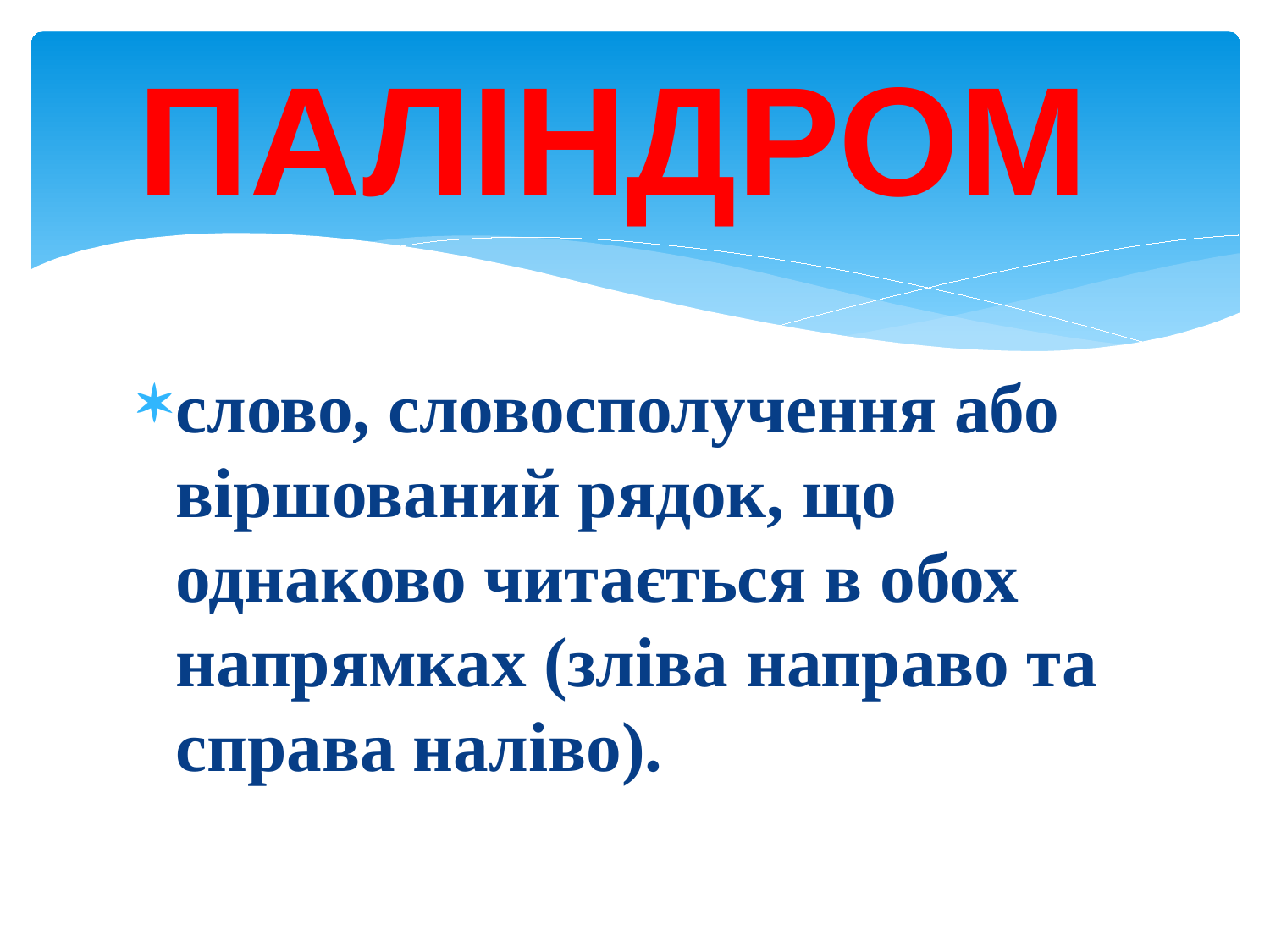

# ПАЛІНДРОМ
слово, словосполучення або віршований рядок, що однаково читається в обох напрямках (зліва направо та справа наліво).